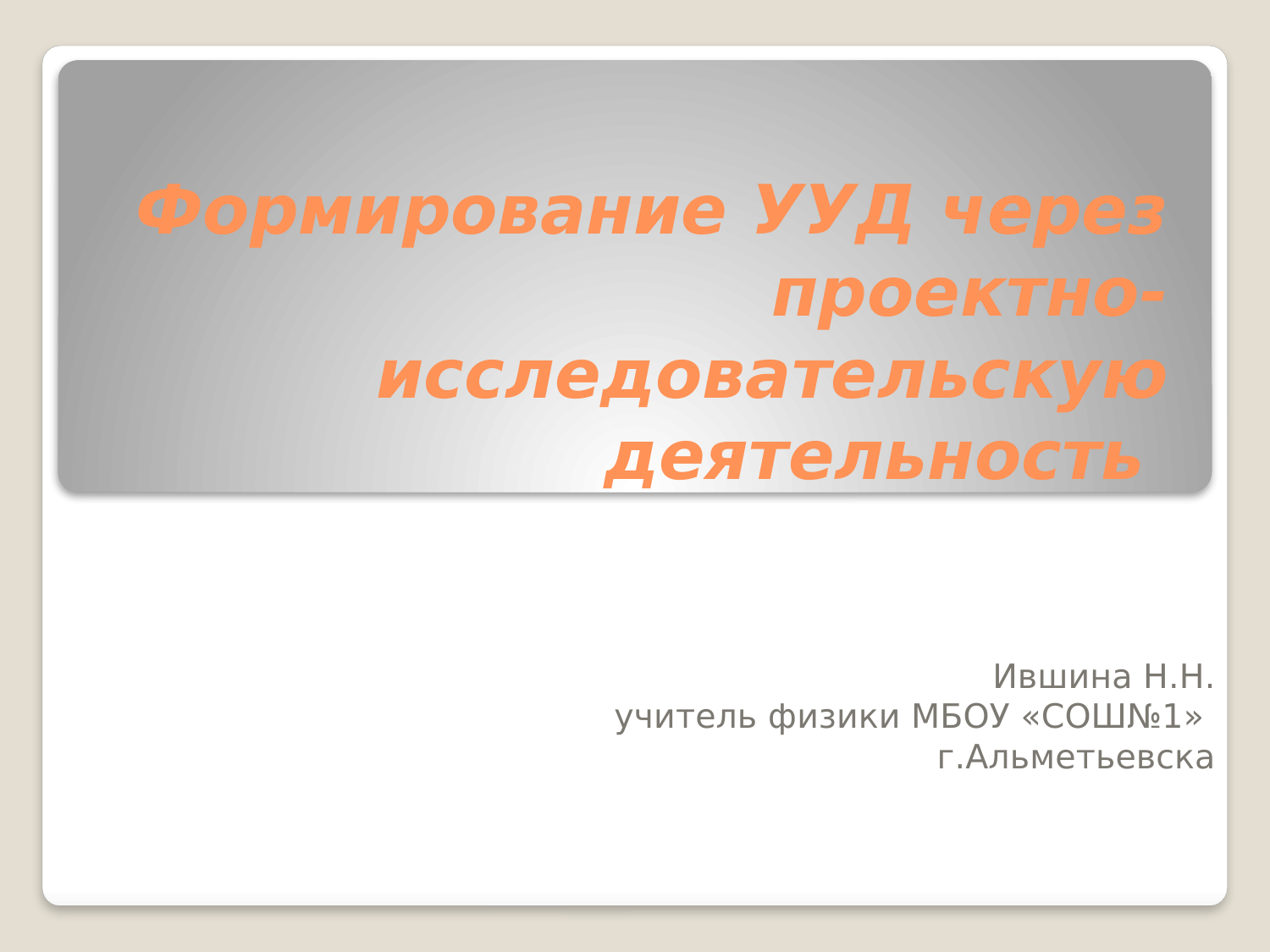

# Формирование УУД через проектно- исследовательскую деятельность
Ившина Н.Н.
учитель физики МБОУ «СОШ№1»
г.Альметьевска